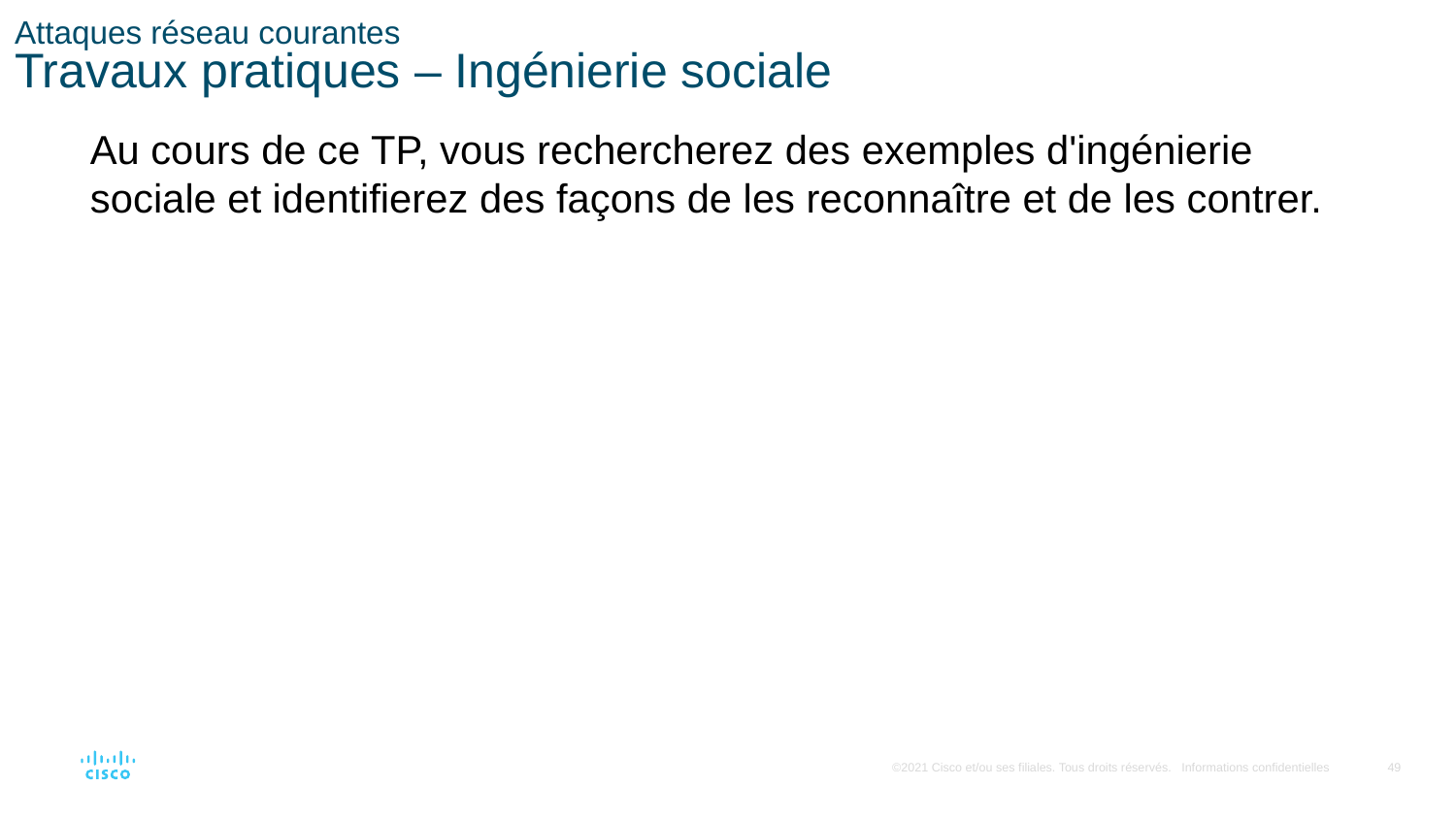

# Attaques réseau courantes Travaux pratiques – Ingénierie sociale
Au cours de ce TP, vous rechercherez des exemples d'ingénierie sociale et identifierez des façons de les reconnaître et de les contrer.